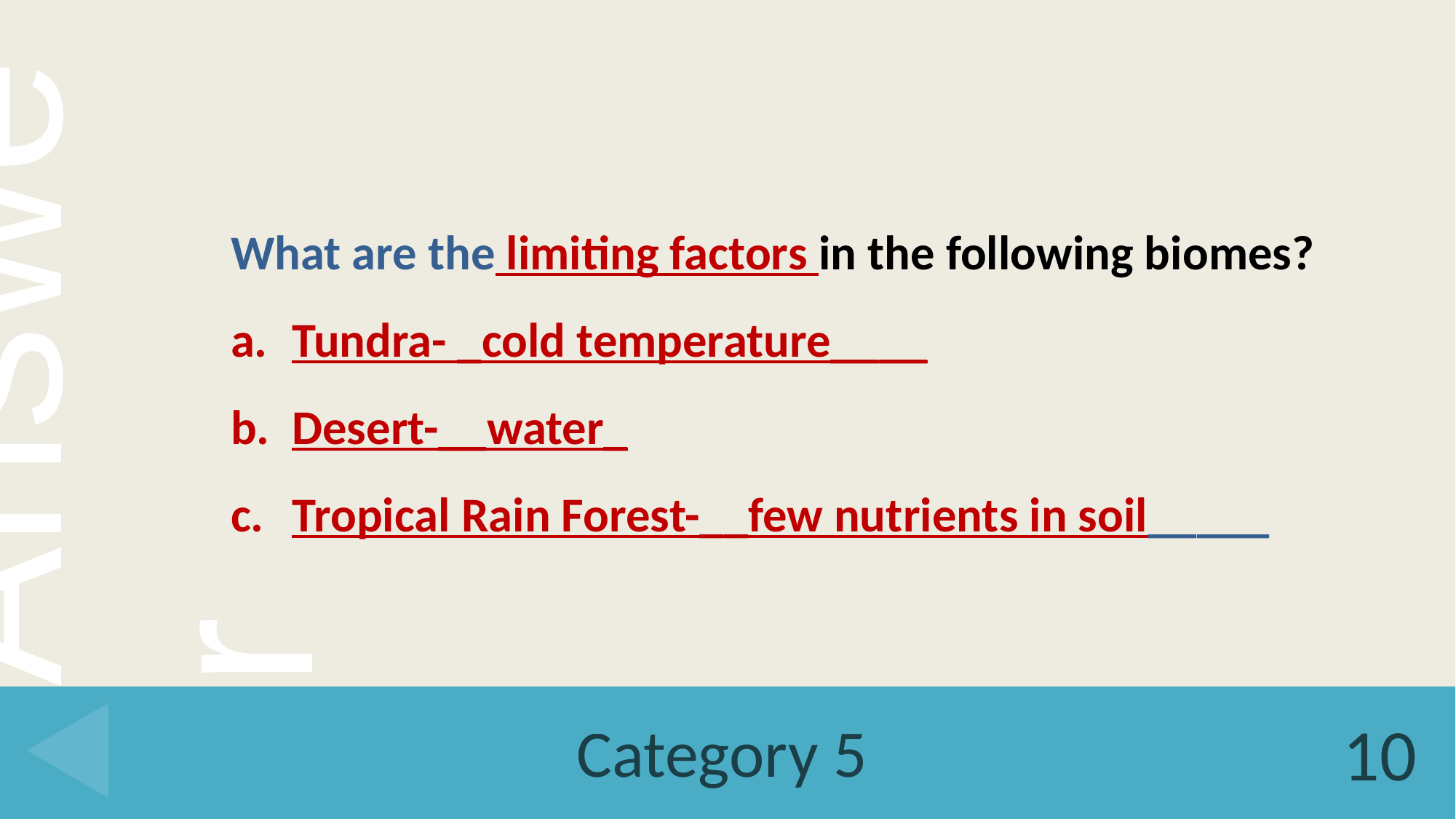

What are the limiting factors in the following biomes?
Tundra- _cold temperature____
Desert-__water_
Tropical Rain Forest-__few nutrients in soil_____
# Category 5
10